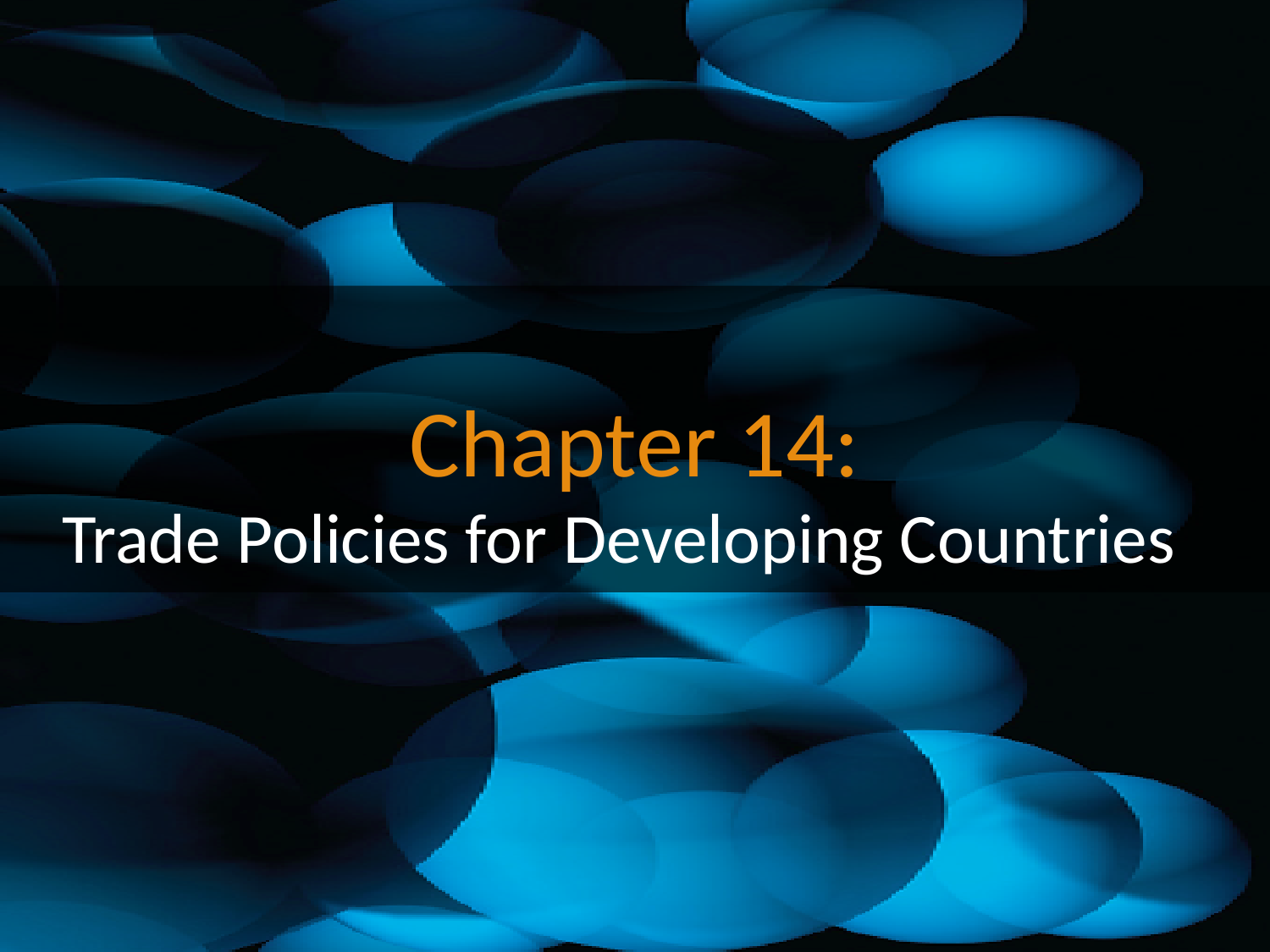

# Chapter 14:
Trade Policies for Developing Countries